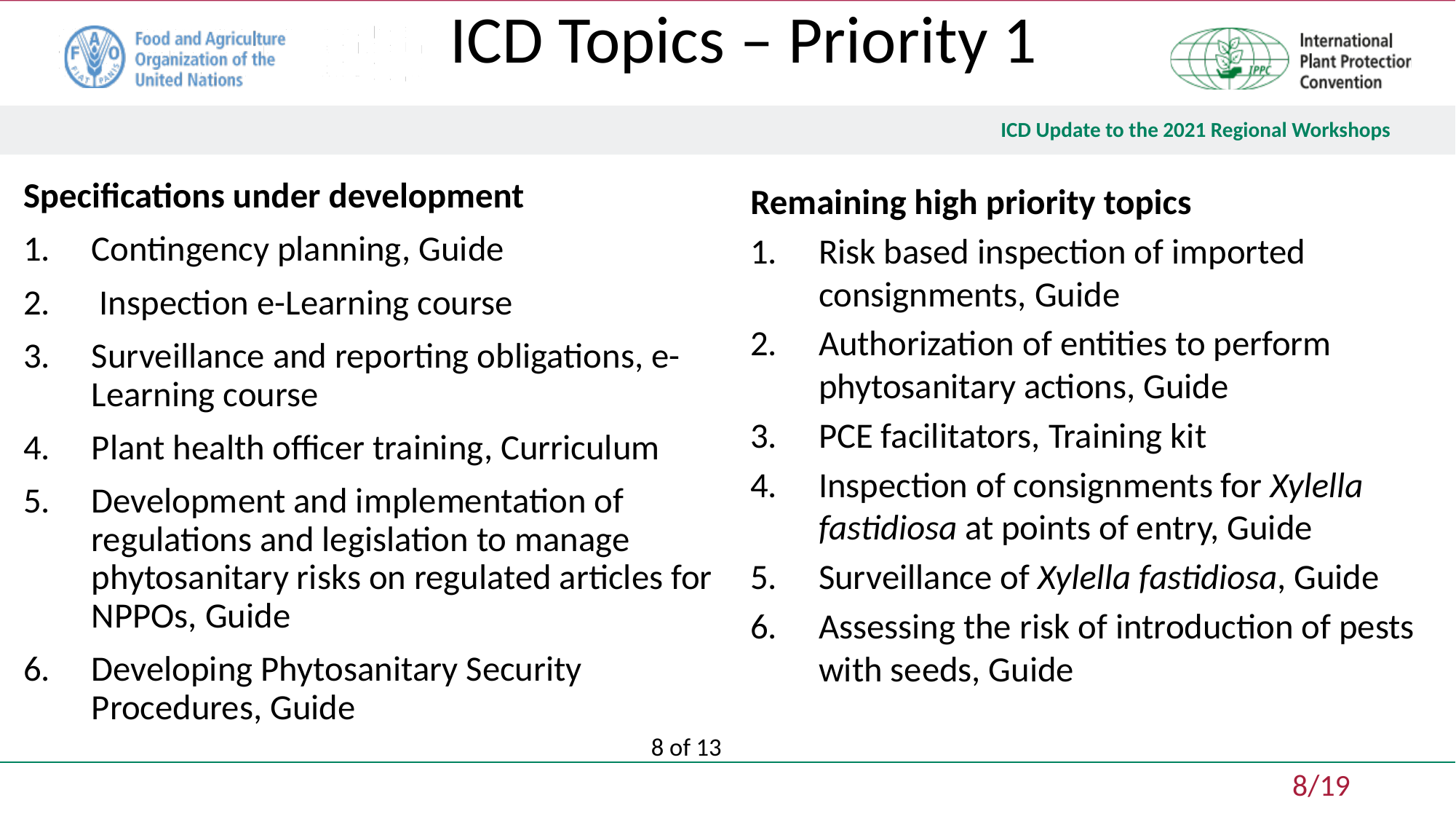

# ICD Topics – Priority 1
Specifications under development
Contingency planning, Guide
 Inspection e-Learning course
Surveillance and reporting obligations, e-Learning course
Plant health officer training, Curriculum
Development and implementation of regulations and legislation to manage phytosanitary risks on regulated articles for NPPOs, Guide
Developing Phytosanitary Security Procedures, Guide

Remaining high priority topics
Risk based inspection of imported consignments, Guide
Authorization of entities to perform phytosanitary actions, Guide
PCE facilitators, Training kit
Inspection of consignments for Xylella fastidiosa at points of entry, Guide
Surveillance of Xylella fastidiosa, Guide
Assessing the risk of introduction of pests with seeds, Guide

8 of 13